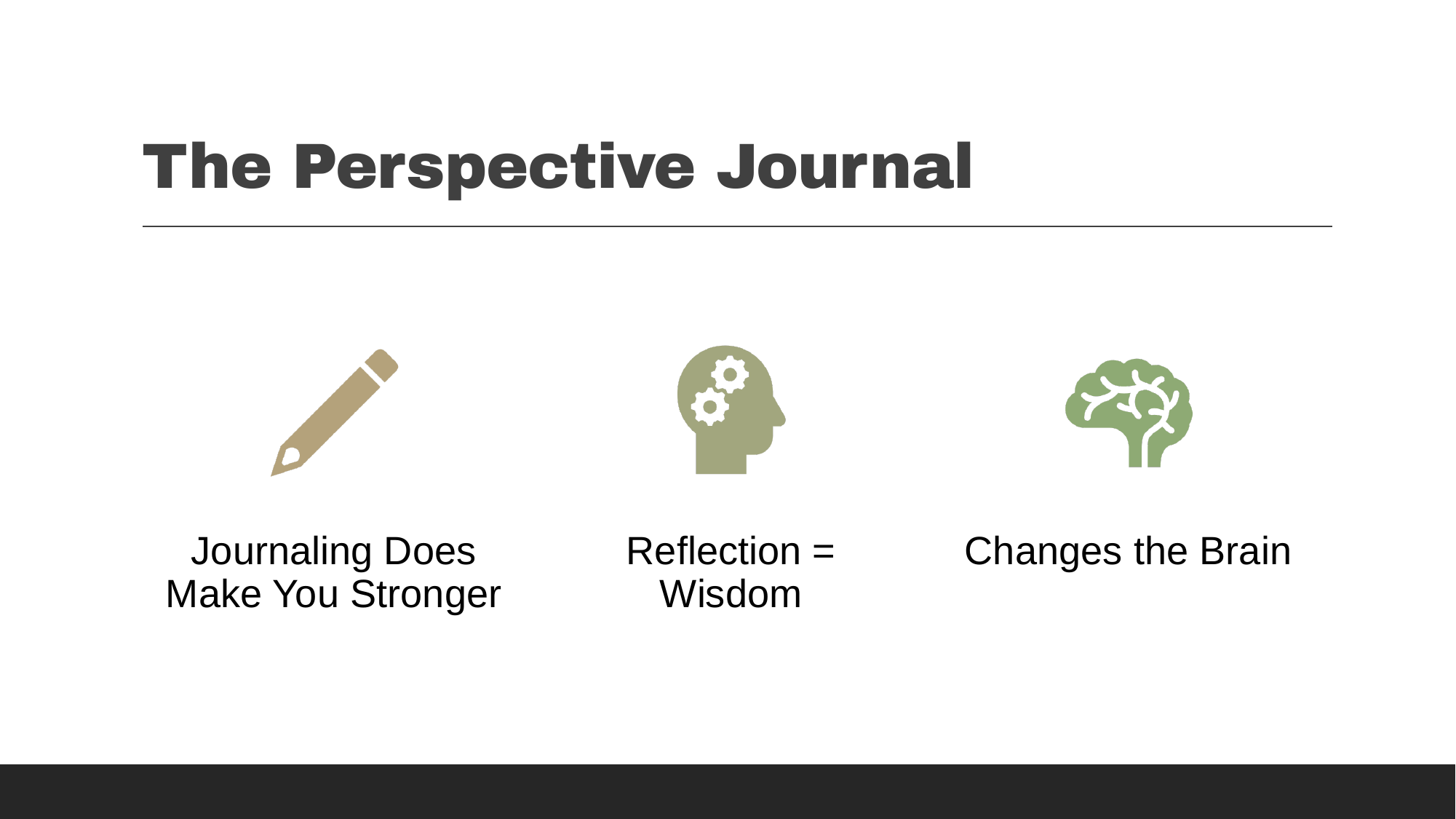

# The Perspective Journal
Journaling Does Make You Stronger
Reflection = Wisdom
Changes the Brain